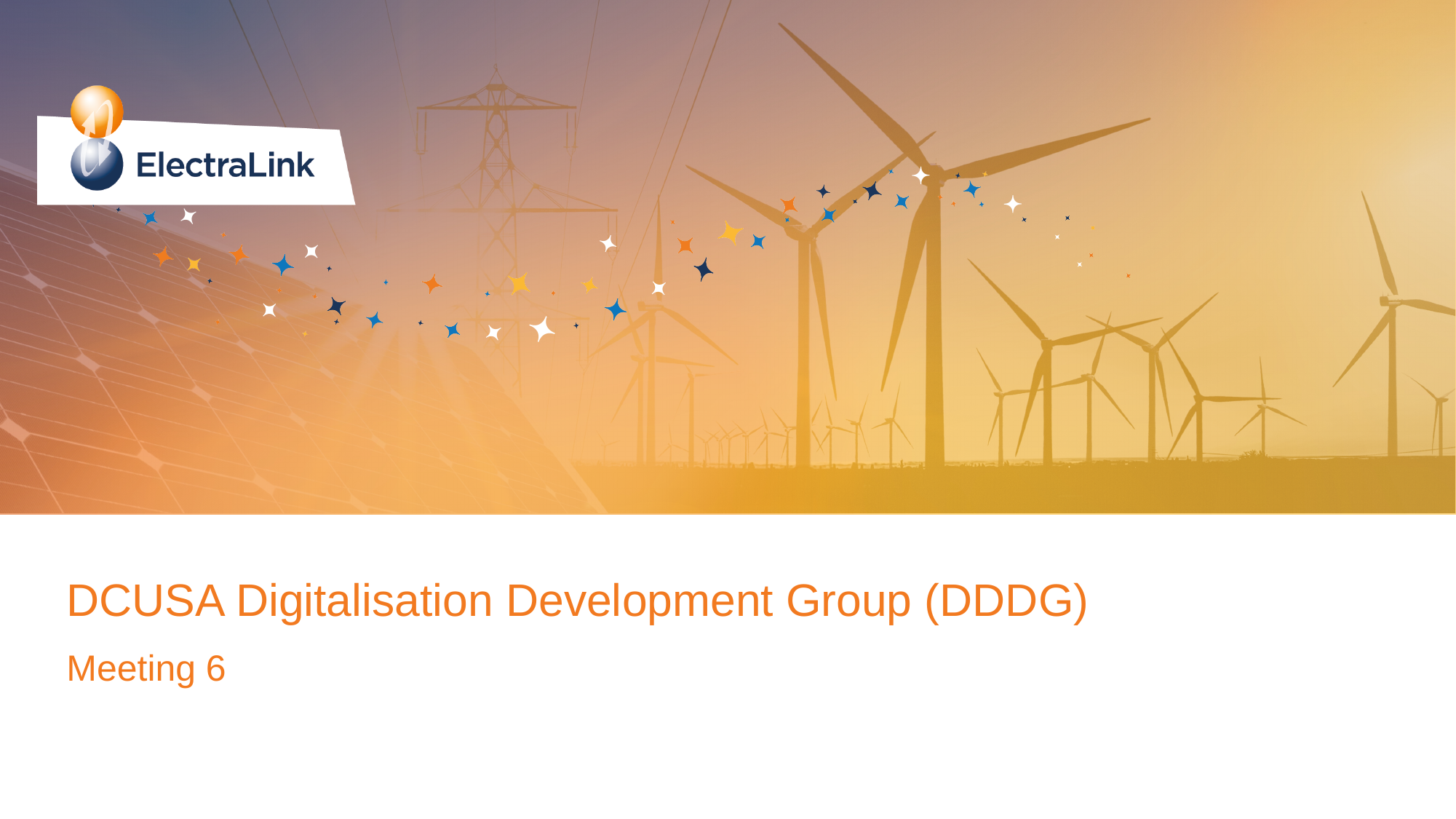

DCUSA Digitalisation Development Group (DDDG)
Meeting 6